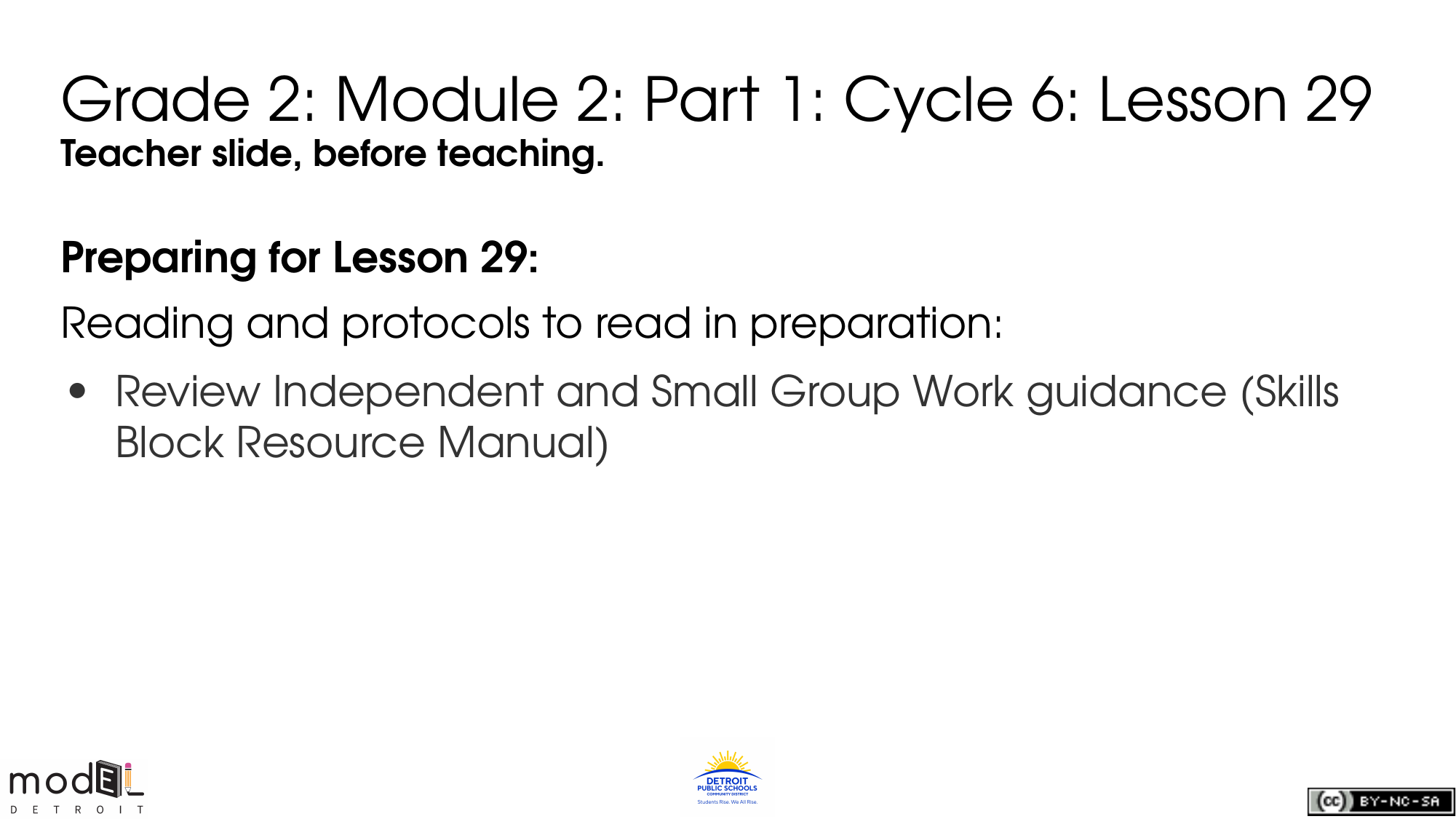

# Grade 2: Module 2: Part 1: Cycle 6: Lesson 29
Teacher slide, before teaching.
Preparing for Lesson 29:
Reading and protocols to read in preparation:
Review Independent and Small Group Work guidance (Skills Block Resource Manual)